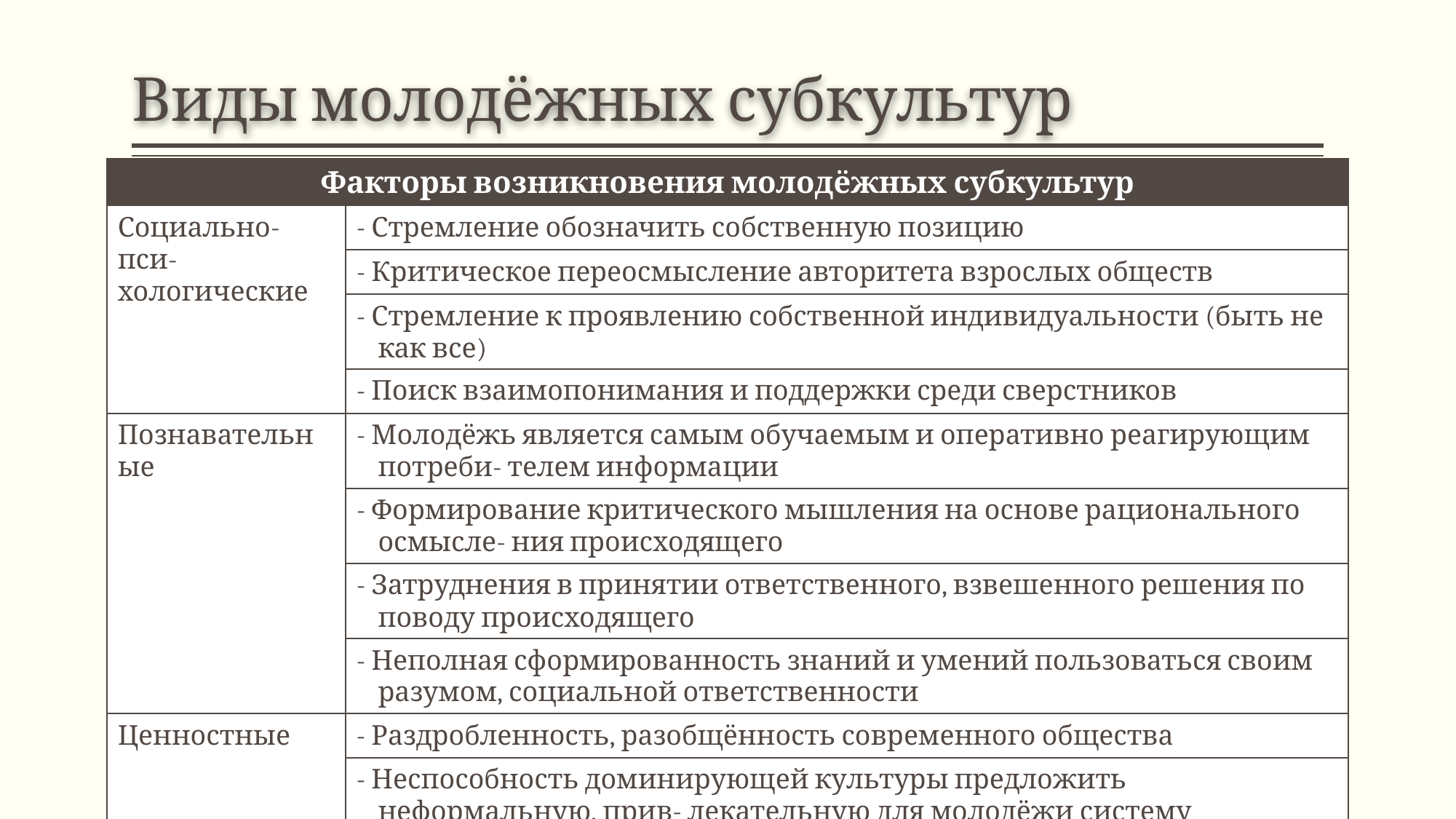

# Виды молодёжных субкультур
| Факторы возникновения молодёжных субкультур |  |
| --- | --- |
| Социально-пси- хологические | - Стремление обозначить собственную позицию |
|  | - Критическое переосмысление авторитета взрослых обществ |
|  | - Стремление к проявлению собственной индивидуальности (быть не как все) |
|  | - Поиск взаимопонимания и поддержки среди сверстников |
| Познавательные | - Молодёжь является самым обучаемым и оперативно реагирующим потреби- телем информации |
|  | - Формирование критического мышления на основе рационального осмысле- ния происходящего |
|  | - Затруднения в принятии ответственного, взвешенного решения по поводу происходящего |
|  | - Неполная сформированность знаний и умений пользоваться своим разумом, социальной ответственности |
| Ценностные | - Раздробленность, разобщённость современного общества |
|  | - Неспособность доминирующей культуры предложить неформальную, прив- лекательную для молодёжи систему ценностей |